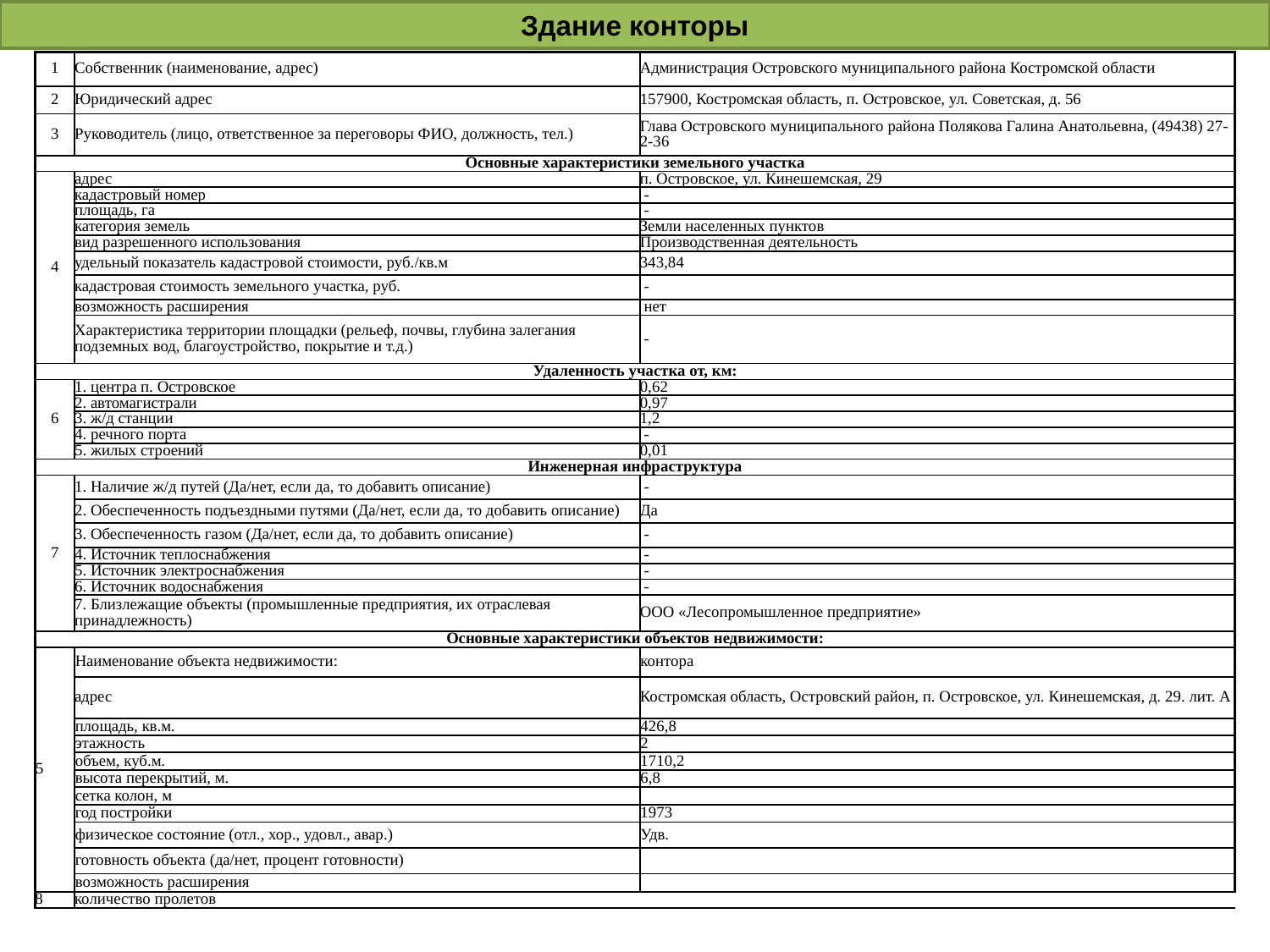

Здание конторы
| 1 | Собственник (наименование, адрес) | Администрация Островского муниципального района Костромской области |
| --- | --- | --- |
| 2 | Юридический адрес | 157900, Костромская область, п. Островское, ул. Советская, д. 56 |
| 3 | Руководитель (лицо, ответственное за переговоры ФИО, должность, тел.) | Глава Островского муниципального района Полякова Галина Анатольевна, (49438) 27-2-36 |
| Основные характеристики земельного участка |  |  |
| 4 | адрес | п. Островское, ул. Кинешемская, 29 |
|  | кадастровый номер | - |
|  | площадь, га | - |
|  | категория земель | Земли населенных пунктов |
|  | вид разрешенного использования | Производственная деятельность |
|  | удельный показатель кадастровой стоимости, руб./кв.м | 343,84 |
|  | кадастровая стоимость земельного участка, руб. | - |
|  | возможность расширения | нет |
|  | Характеристика территории площадки (рельеф, почвы, глубина залегания подземных вод, благоустройство, покрытие и т.д.) | - |
| Удаленность участка от, км: |  |  |
| 6 | 1. центра п. Островское | 0,62 |
|  | 2. автомагистрали | 0,97 |
|  | 3. ж/д станции | 1,2 |
|  | 4. речного порта | - |
|  | 5. жилых строений | 0,01 |
| Инженерная инфраструктура |  |  |
| 7 | 1. Наличие ж/д путей (Да/нет, если да, то добавить описание) | - |
|  | 2. Обеспеченность подъездными путями (Да/нет, если да, то добавить описание) | Да |
|  | 3. Обеспеченность газом (Да/нет, если да, то добавить описание) | - |
|  | 4. Источник теплоснабжения | - |
|  | 5. Источник электроснабжения | - |
|  | 6. Источник водоснабжения | - |
|  | 7. Близлежащие объекты (промышленные предприятия, их отраслевая принадлежность) | ООО «Лесопромышленное предприятие» |
| Основные характеристики объектов недвижимости: |  |  |
| 5 | Наименование объекта недвижимости: | контора |
|  | адрес | Костромская область, Островский район, п. Островское, ул. Кинешемская, д. 29. лит. А |
|  | площадь, кв.м. | 426,8 |
|  | этажность | 2 |
|  | объем, куб.м. | 1710,2 |
|  | высота перекрытий, м. | 6,8 |
|  | сетка колон, м |  |
|  | год постройки | 1973 |
|  | физическое состояние (отл., хор., удовл., авар.) | Удв. |
|  | готовность объекта (да/нет, процент готовности) |  |
|  | возможность расширения |  |
| 8 | количество пролетов |  |